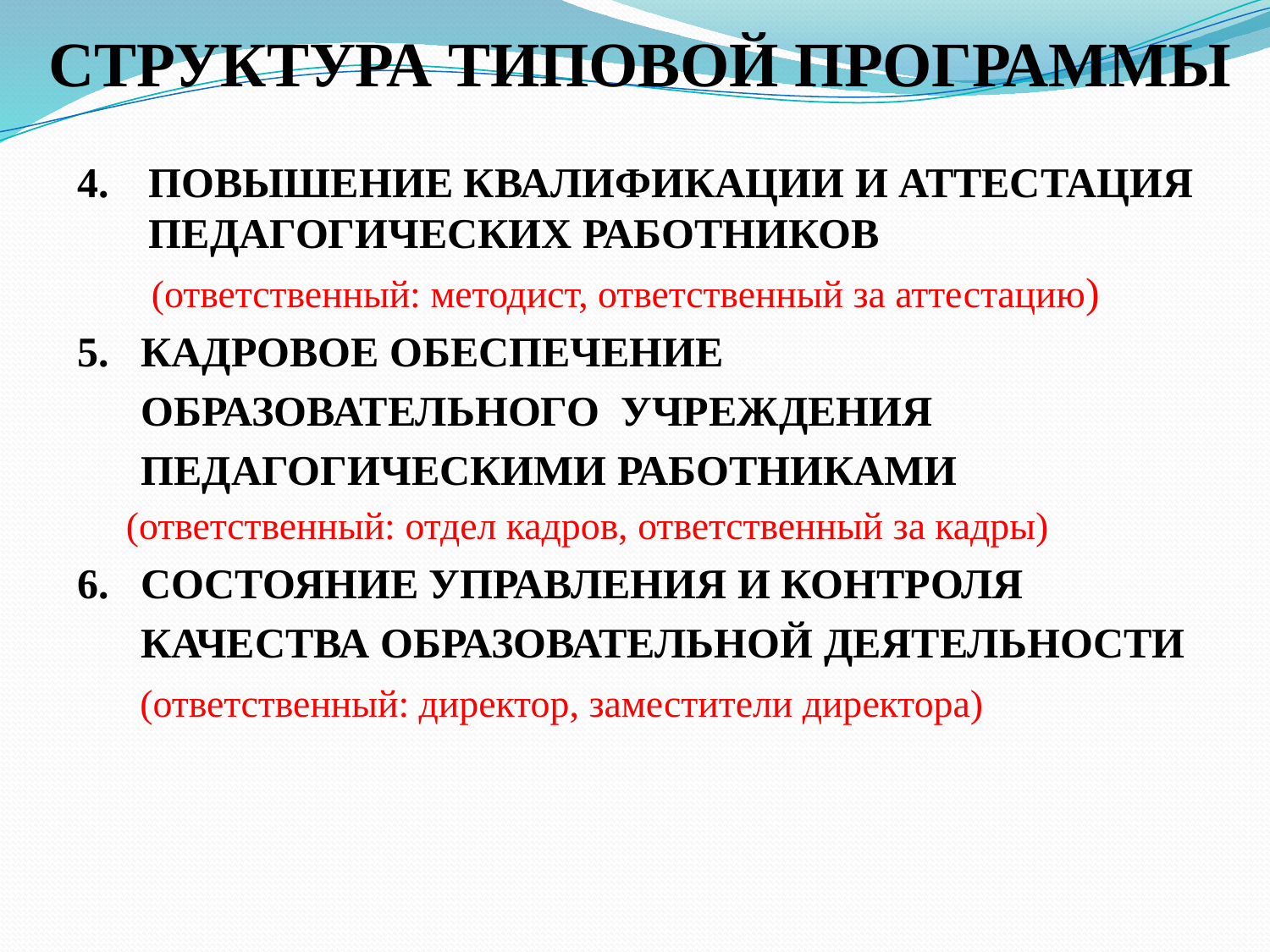

# СТРУКТУРА ТИПОВОЙ ПРОГРАММЫ
ПОВЫШЕНИЕ КВАЛИФИКАЦИИ И АТТЕСТАЦИЯ ПЕДАГОГИЧЕСКИХ РАБОТНИКОВ
       (ответственный: методист, ответственный за аттестацию)
КАДРОВОЕ ОБЕСПЕЧЕНИЕ
      ОБРАЗОВАТЕЛЬНОГО  УЧРЕЖДЕНИЯ
      ПЕДАГОГИЧЕСКИМИ РАБОТНИКАМИ
     (ответственный: отдел кадров, ответственный за кадры)
СОСТОЯНИЕ УПРАВЛЕНИЯ И КОНТРОЛЯ
      КАЧЕСТВА ОБРАЗОВАТЕЛЬНОЙ ДЕЯТЕЛЬНОСТИ
      (ответственный: директор, заместители директора)